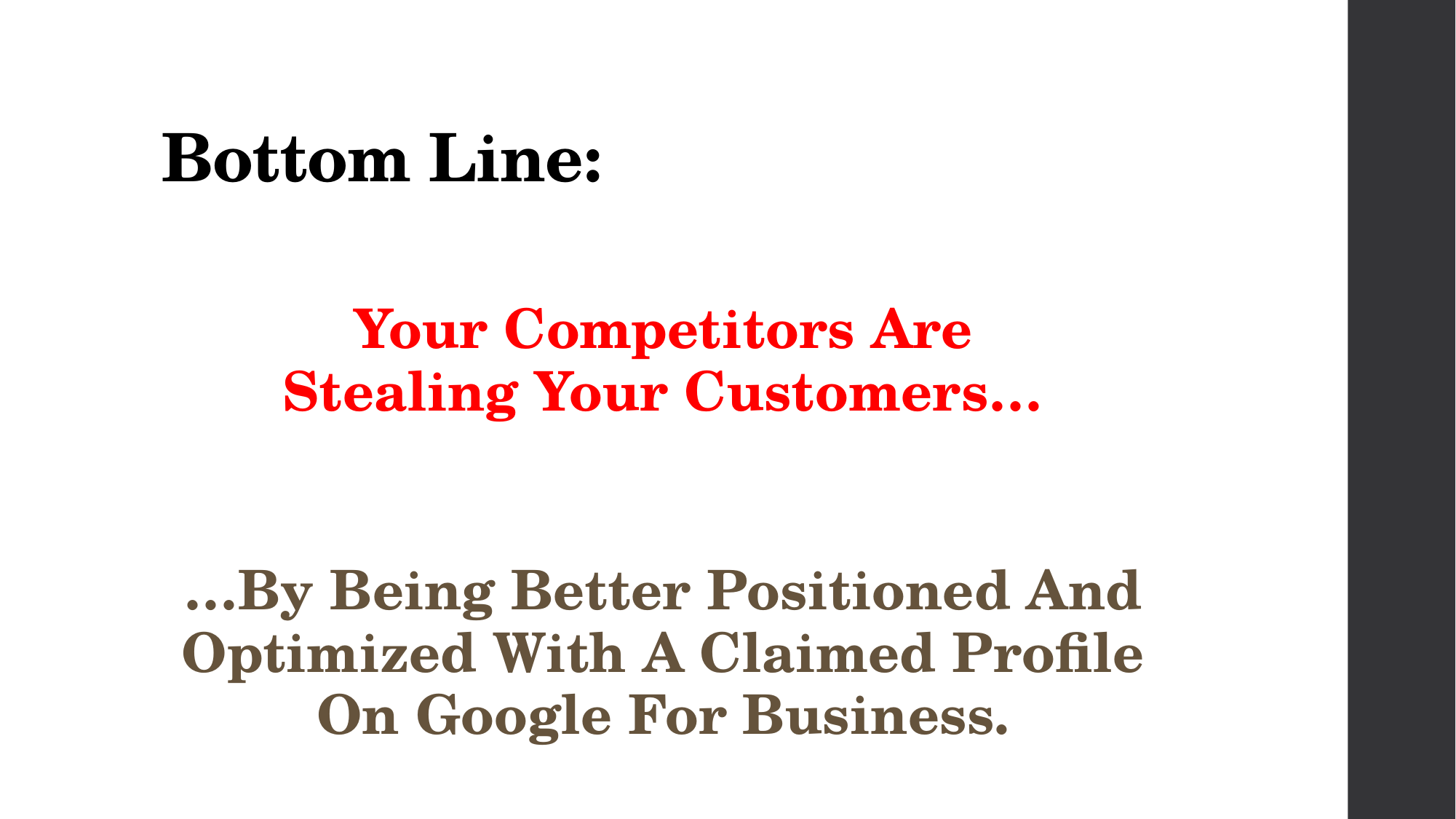

# Bottom Line:
Your Competitors Are
Stealing Your Customers…

…By Being Better Positioned And Optimized With A Claimed Profile On Google For Business.